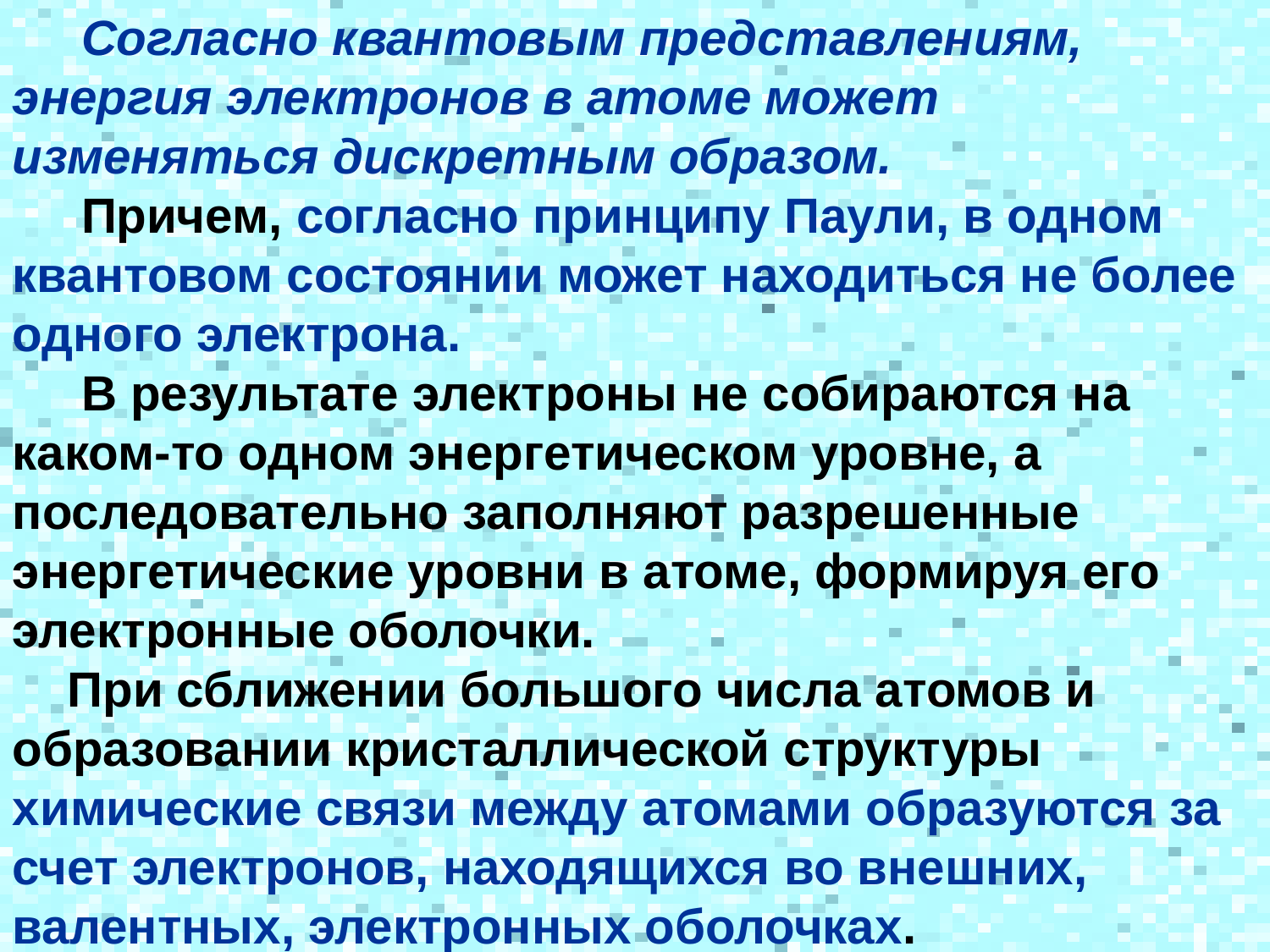

Согласно квантовым представлениям, энергия электронов в атоме может изменяться дискретным образом.
     Причем, согласно принципу Паули, в одном квантовом состоянии может находиться не более одного электрона.
     В результате электроны не собираются на каком-то одном энергетическом уровне, а последовательно заполняют разрешенные энергетические уровни в атоме, формируя его электронные оболочки.
    При сближении большого числа атомов и образовании кристаллической структуры химические связи между атомами образуются за счет электронов, находящихся во внешних, валентных, электронных оболочках.